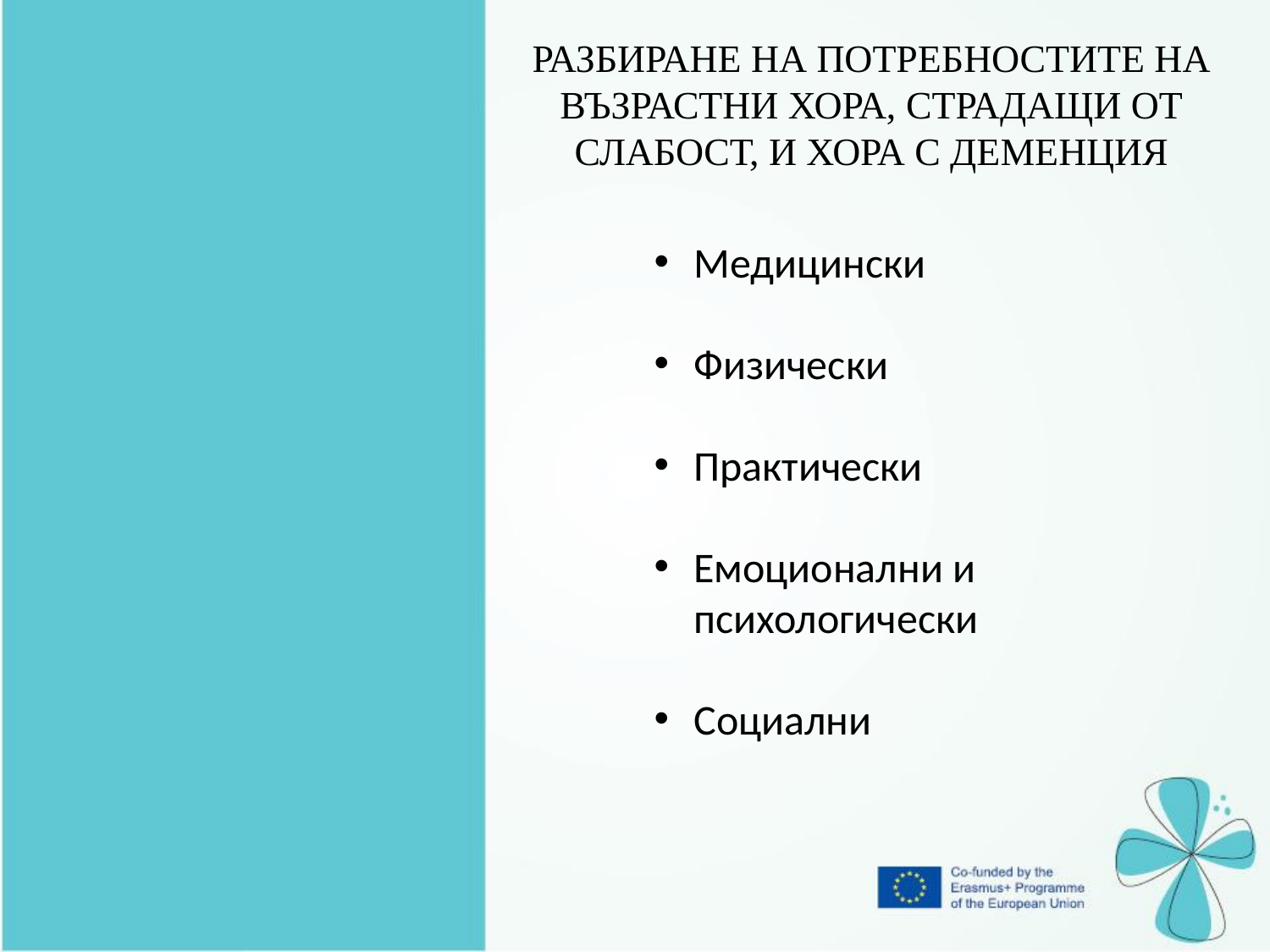

РАЗБИРАНЕ НА ПОТРЕБНОСТИТЕ НА ВЪЗРАСТНИ ХОРА, СТРАДАЩИ ОТ СЛАБОСТ, И ХОРА С ДЕМЕНЦИЯ
Медицински

Физически

Практически

Емоционални и психологически

Социални